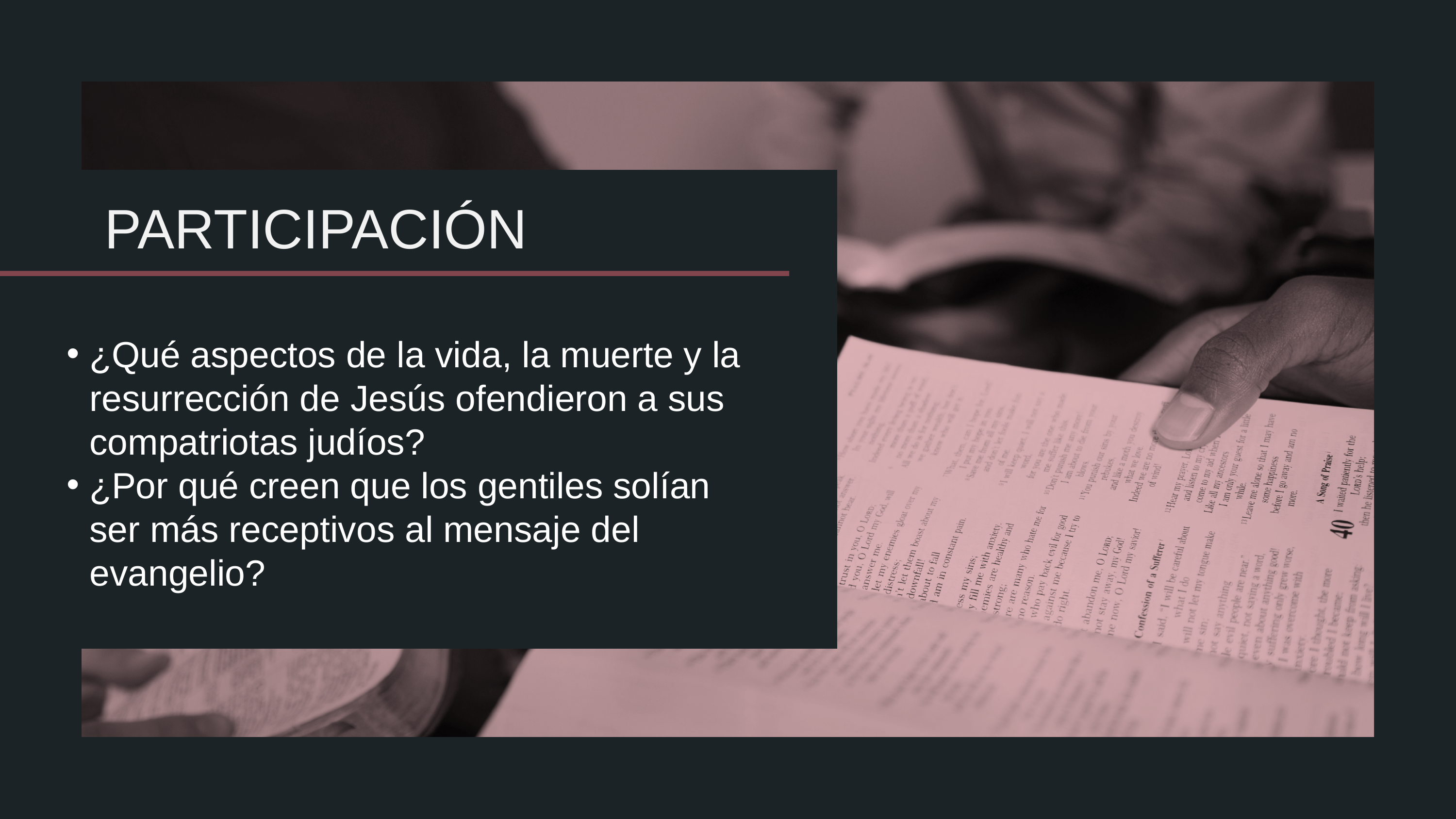

¿Qué aspectos de la vida, la muerte y la resurrección de Jesús ofendieron a sus compatriotas judíos?
¿Por qué creen que los gentiles solían ser más receptivos al mensaje del evangelio?